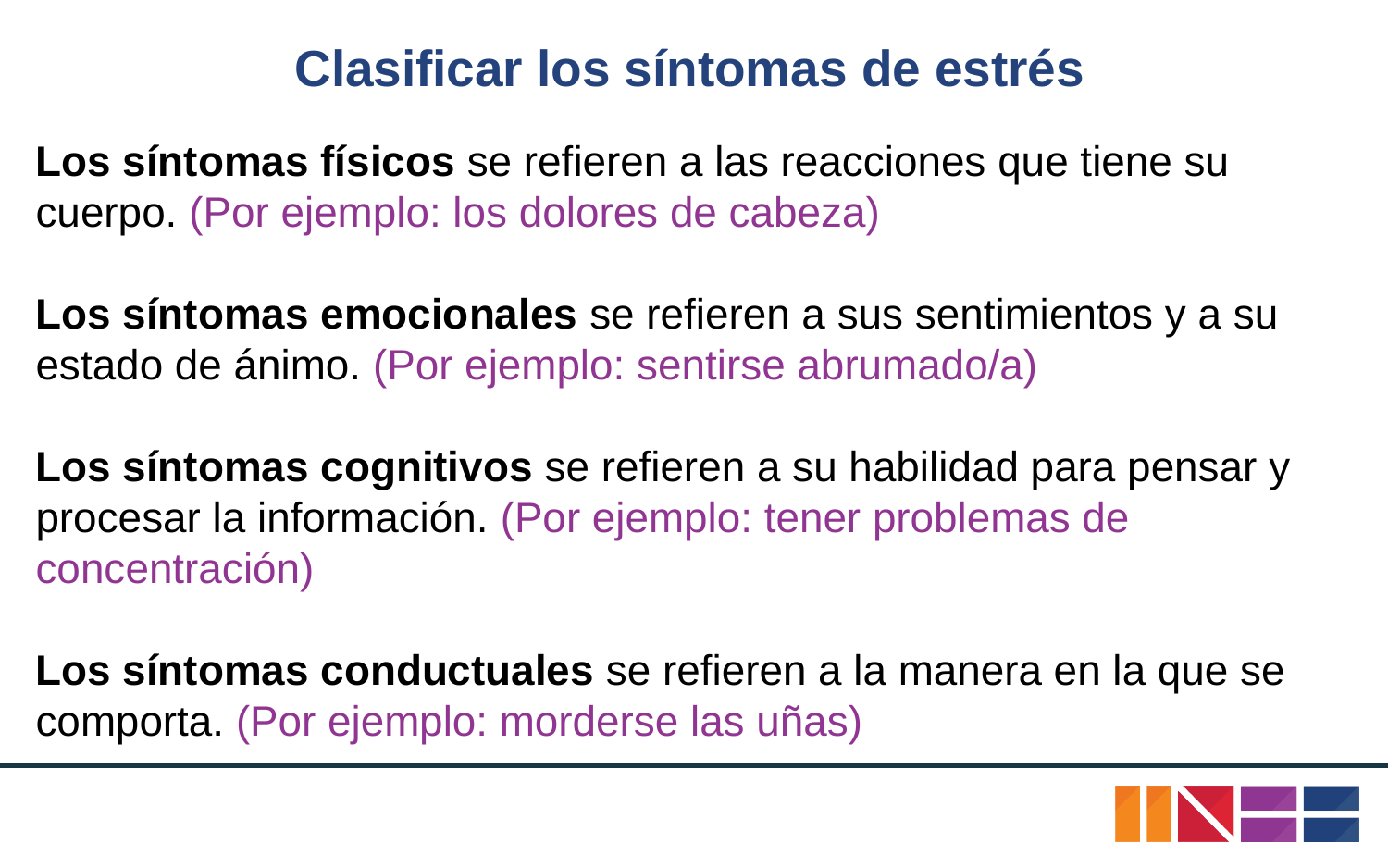

# Clasificar los síntomas de estrés
Los síntomas físicos se refieren a las reacciones que tiene su cuerpo. (Por ejemplo: los dolores de cabeza)

Los síntomas emocionales se refieren a sus sentimientos y a su estado de ánimo. (Por ejemplo: sentirse abrumado/a)

Los síntomas cognitivos se refieren a su habilidad para pensar y procesar la información. (Por ejemplo: tener problemas de concentración)

Los síntomas conductuales se refieren a la manera en la que se comporta. (Por ejemplo: morderse las uñas)